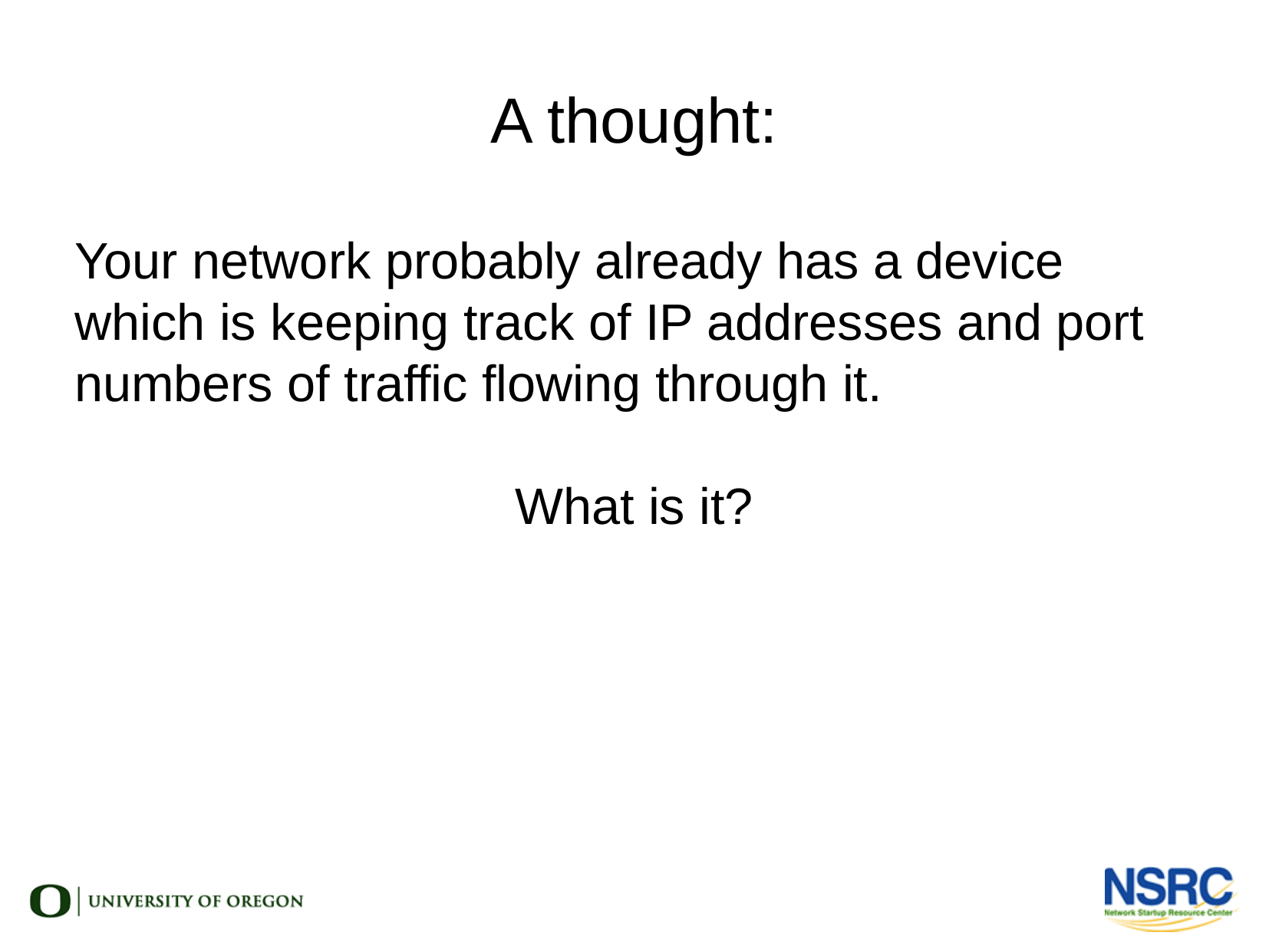

A thought:
Your network probably already has a device which is keeping track of IP addresses and port numbers of traffic flowing through it.

What is it?